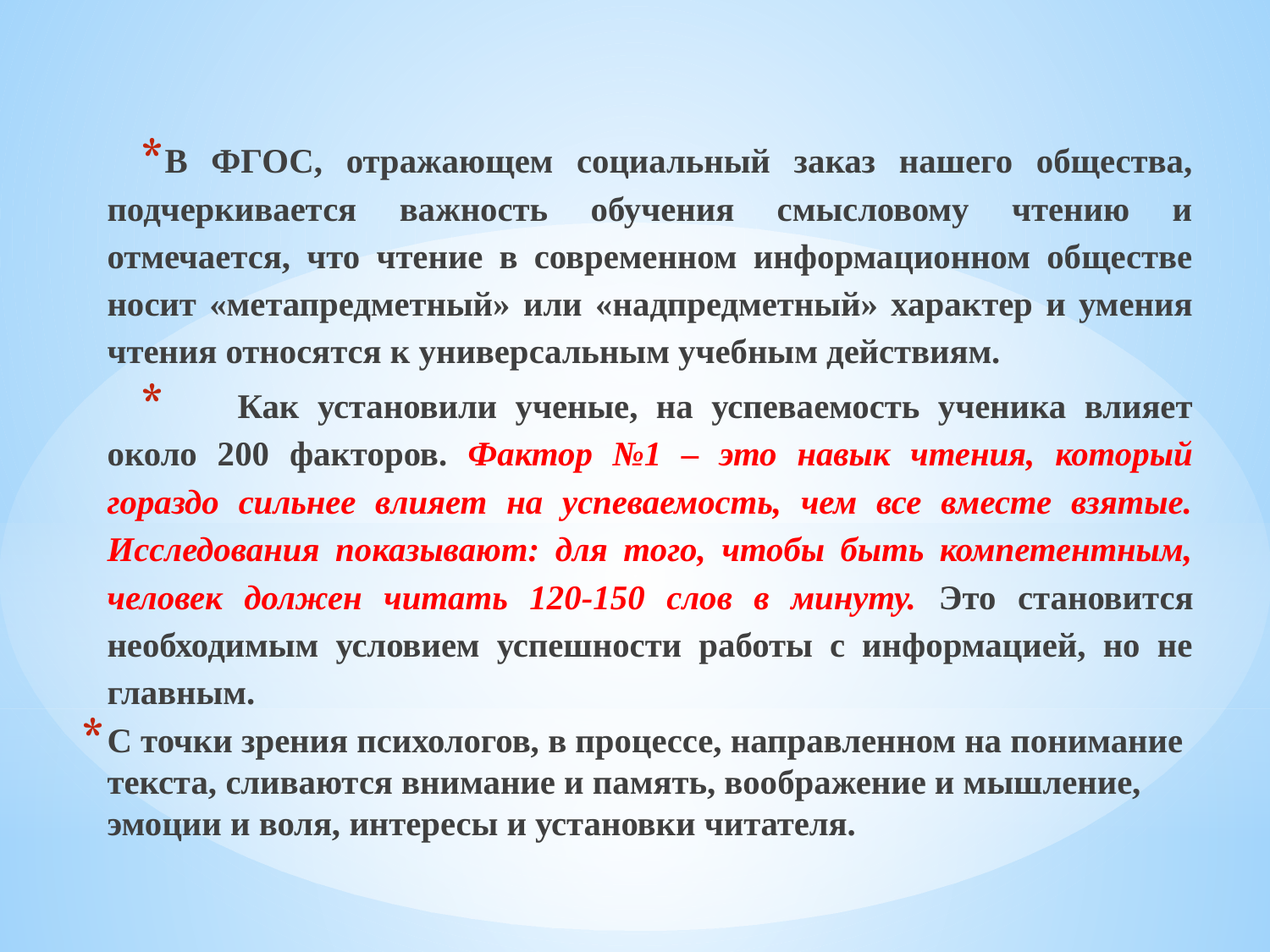

В ФГОС, отражающем социальный заказ нашего общества, подчеркивается важность обучения смысловому чтению и отмечается, что чтение в современном информационном обществе носит «метапредметный» или «надпредметный» характер и умения чтения относятся к универсальным учебным действиям.
    Как установили ученые, на успеваемость ученика влияет около 200 факторов. Фактор №1 – это навык чтения, который гораздо сильнее влияет на успеваемость, чем все вместе взятые. Исследования показывают: для того, чтобы быть компетентным, человек должен читать 120-150 слов в минуту. Это становится необходимым условием успешности работы с информацией, но не главным.
С точки зрения психологов, в процессе, направленном на понимание текста, сливаются внимание и память, воображение и мышление, эмоции и воля, интересы и установки читателя.